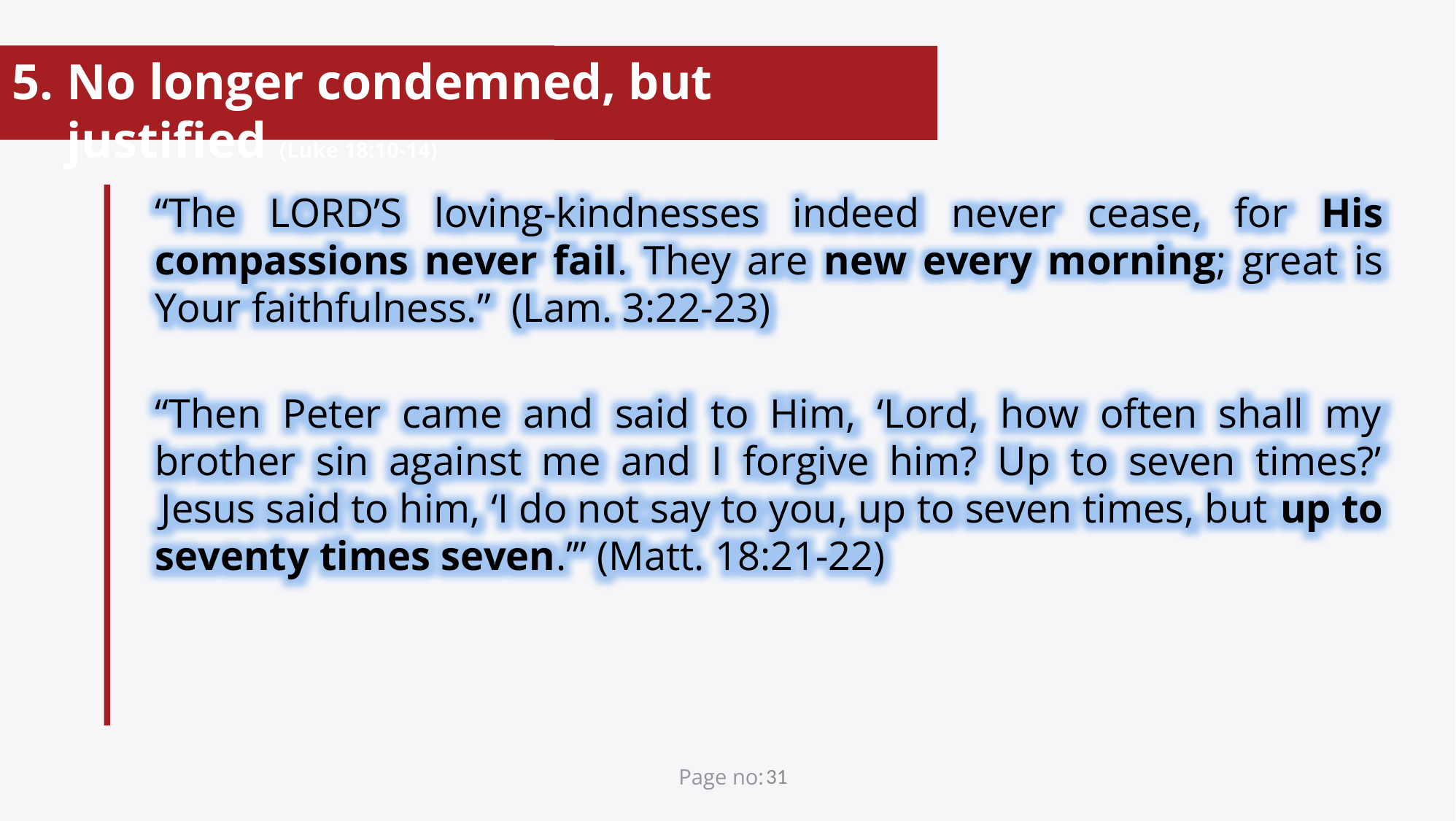

No longer condemned, but justified (Luke 18:10-14)

“The Lord’s loving-kindnesses indeed never cease, for His compassions never fail. They are new every morning; great is Your faithfulness.”  (Lam. 3:22-23)
“Then Peter came and said to Him, ‘Lord, how often shall my brother sin against me and I forgive him? Up to seven times?’  Jesus said to him, ‘I do not say to you, up to seven times, but up to seventy times seven.’” (Matt. 18:21-22)